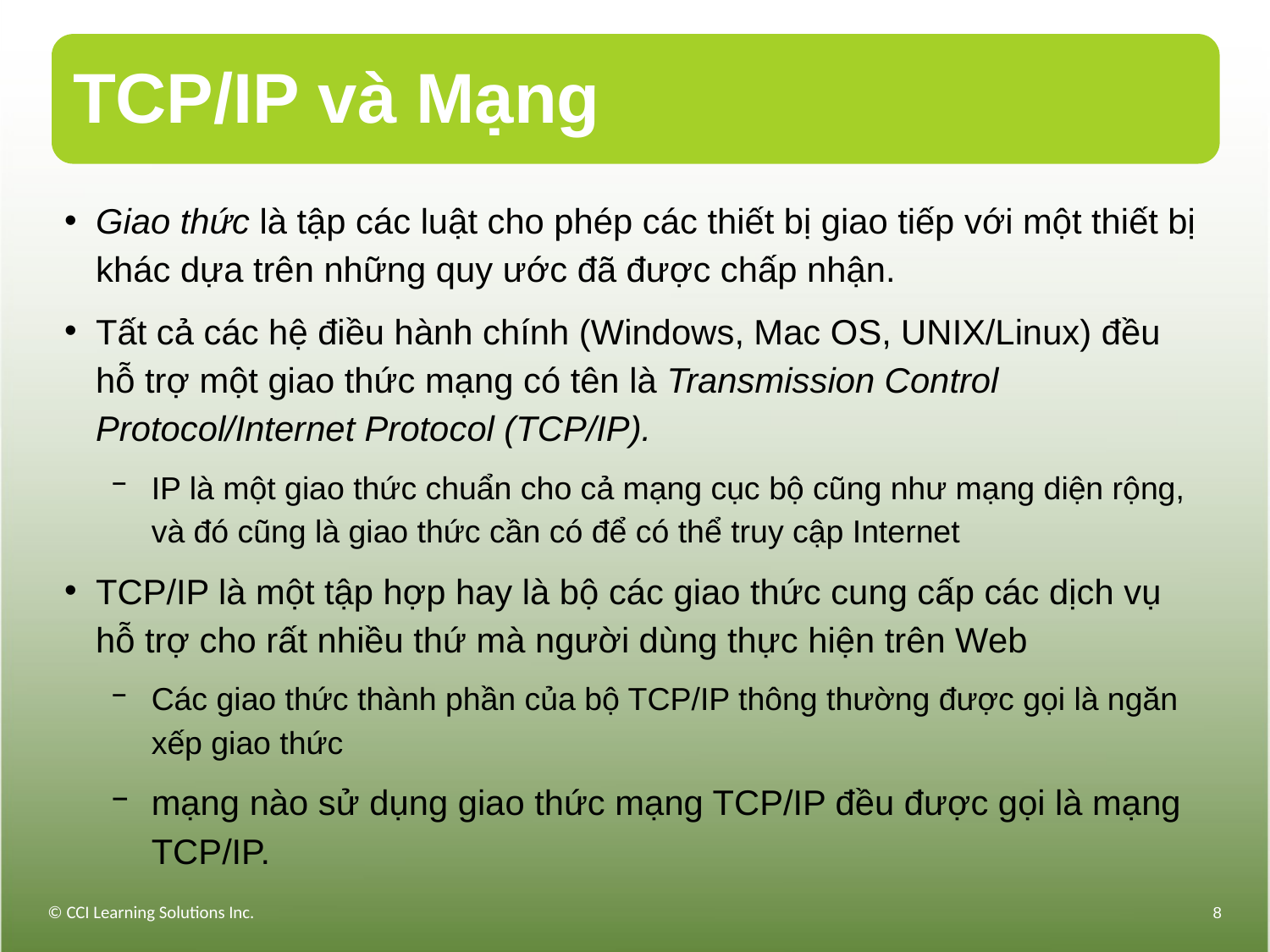

# TCP/IP và Mạng
Giao thức là tập các luật cho phép các thiết bị giao tiếp với một thiết bị khác dựa trên những quy ước đã được chấp nhận.
Tất cả các hệ điều hành chính (Windows, Mac OS, UNIX/Linux) đều hỗ trợ một giao thức mạng có tên là Transmission Control Protocol/Internet Protocol (TCP/IP).
IP là một giao thức chuẩn cho cả mạng cục bộ cũng như mạng diện rộng, và đó cũng là giao thức cần có để có thể truy cập Internet
TCP/IP là một tập hợp hay là bộ các giao thức cung cấp các dịch vụ hỗ trợ cho rất nhiều thứ mà người dùng thực hiện trên Web
Các giao thức thành phần của bộ TCP/IP thông thường được gọi là ngăn xếp giao thức
mạng nào sử dụng giao thức mạng TCP/IP đều được gọi là mạng TCP/IP.
© CCI Learning Solutions Inc.
8